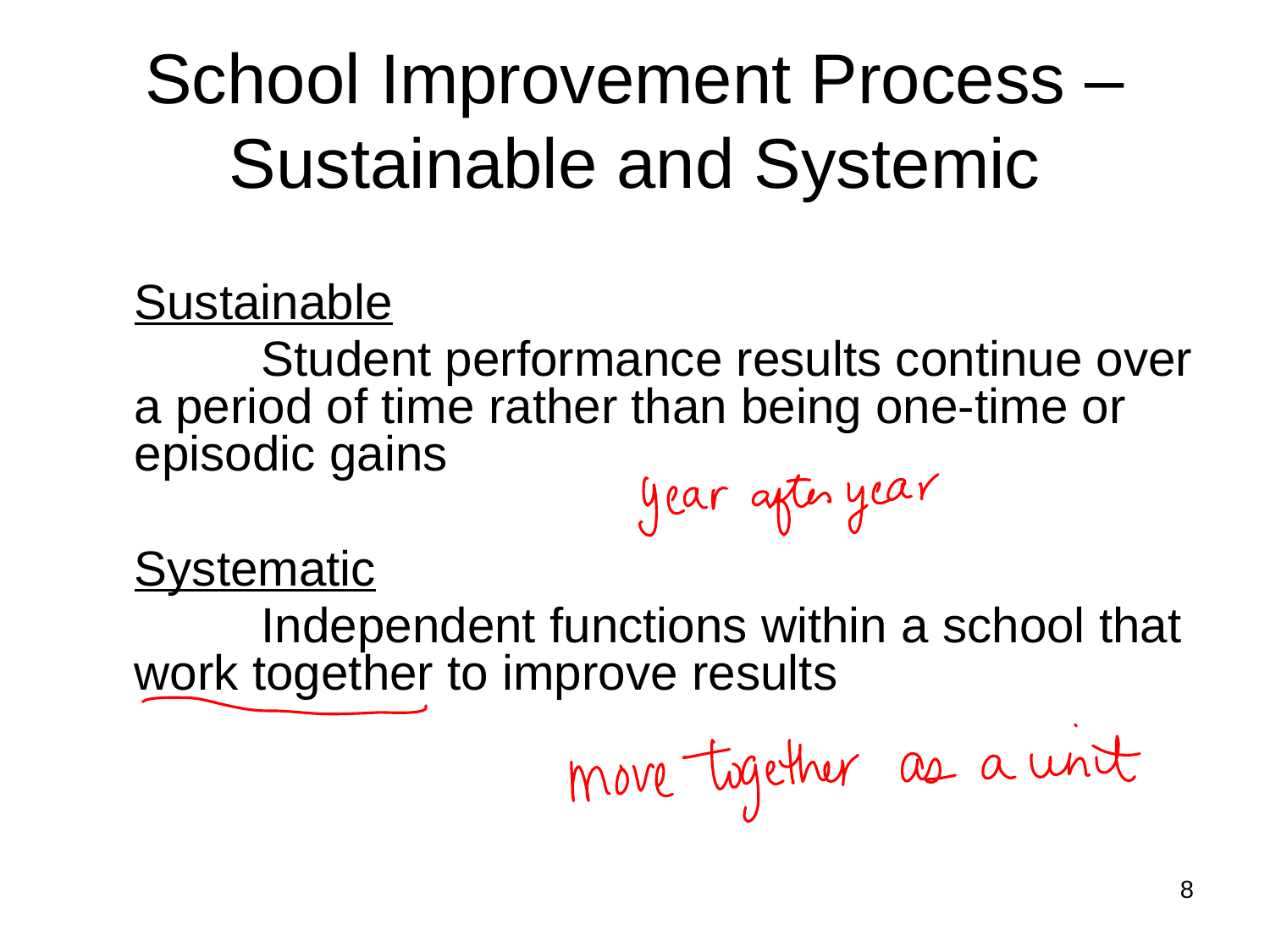

# School Improvement Process – Sustainable and Systemic
	Sustainable
		Student performance results continue over a period of time rather than being one-time or episodic gains

	Systematic
		Independent functions within a school that work together to improve results

that work together to improve results

8